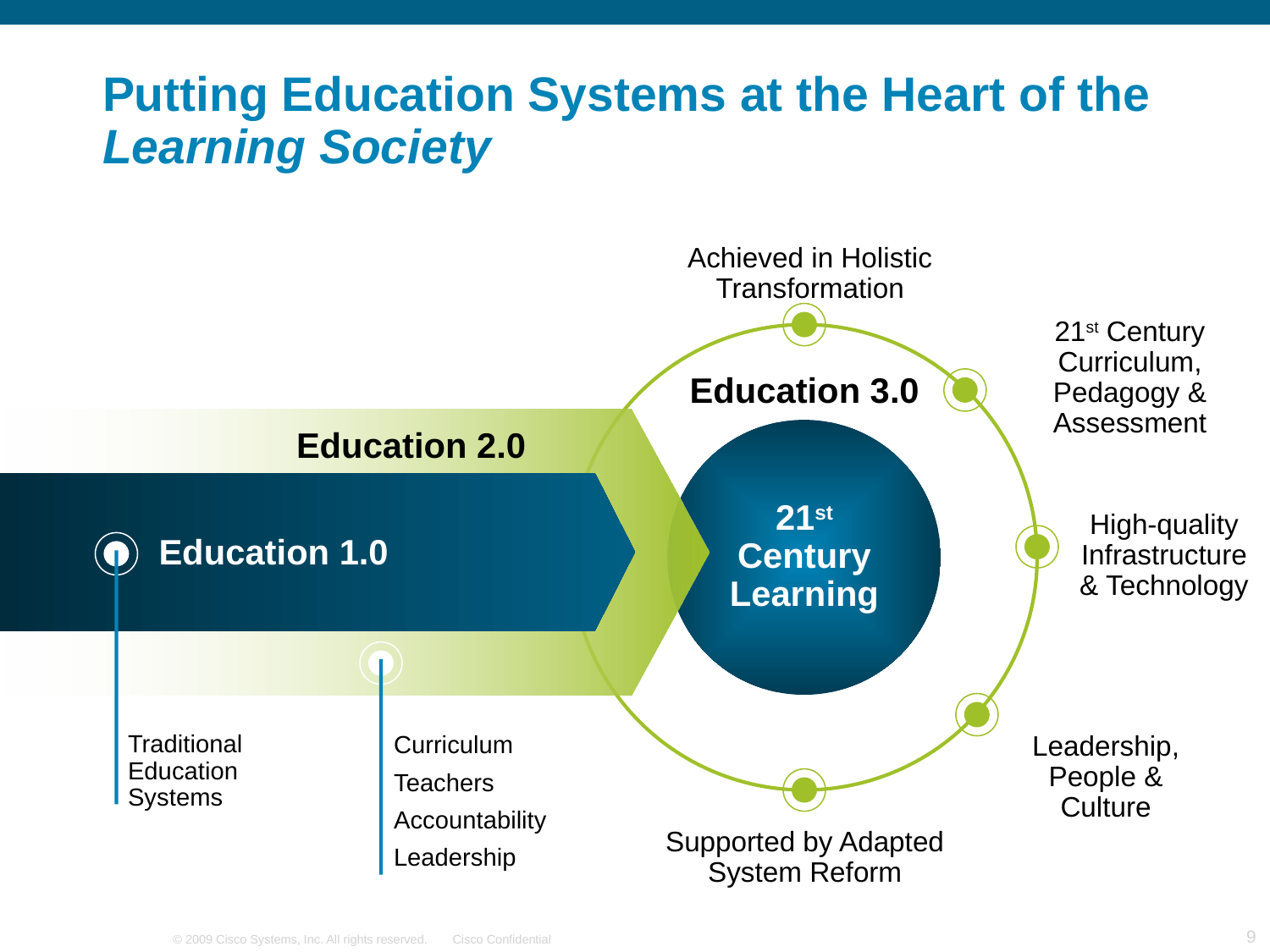

# Putting Education Systems at the Heart of the Learning Society
Achieved in Holistic Transformation

21st Century Curriculum, Pedagogy & Assessment

Education 3.0

Education 2.0

21st Century Learning

Education 1.0
High-quality Infrastructure & Technology

Traditional Education Systems

Curriculum
Teachers
Accountability
Leadership

Leadership, People & Culture

Supported by Adapted System Reform